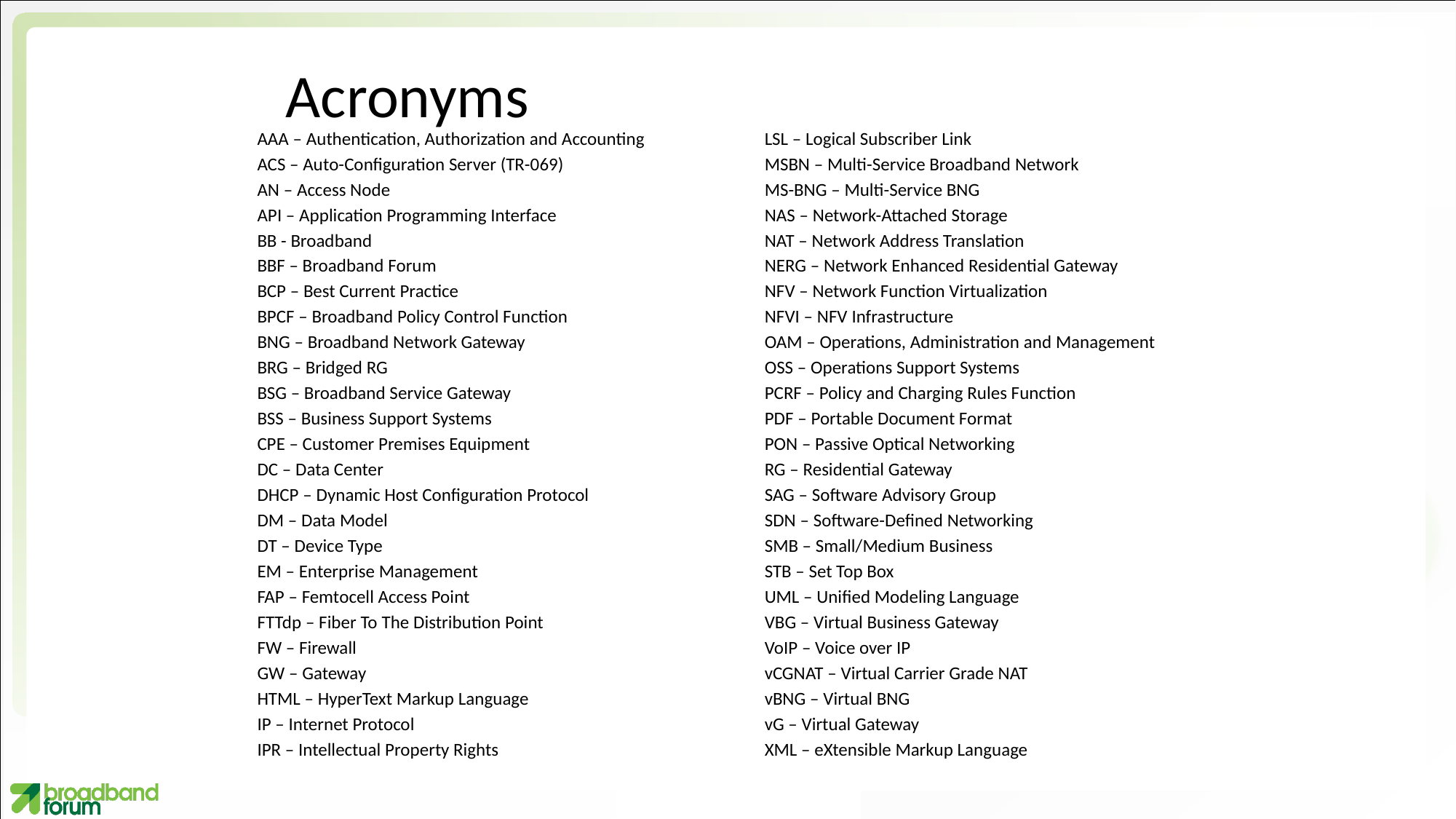

# Acronyms
AAA – Authentication, Authorization and Accounting
ACS – Auto-Configuration Server (TR-069)
AN – Access Node
API – Application Programming Interface
BB - Broadband
BBF – Broadband Forum
BCP – Best Current Practice
BPCF – Broadband Policy Control Function
BNG – Broadband Network Gateway
BRG – Bridged RG
BSG – Broadband Service Gateway
BSS – Business Support Systems
CPE – Customer Premises Equipment
DC – Data Center
DHCP – Dynamic Host Configuration Protocol
DM – Data Model
DT – Device Type
EM – Enterprise Management
FAP – Femtocell Access Point
FTTdp – Fiber To The Distribution Point
FW – Firewall
GW – Gateway
HTML – HyperText Markup Language
IP – Internet Protocol
IPR – Intellectual Property Rights

LSL – Logical Subscriber Link
MSBN – Multi-Service Broadband Network
MS-BNG – Multi-Service BNG
NAS – Network-Attached Storage
NAT – Network Address Translation
NERG – Network Enhanced Residential Gateway
NFV – Network Function Virtualization
NFVI – NFV Infrastructure
OAM – Operations, Administration and Management
OSS – Operations Support Systems
PCRF – Policy and Charging Rules Function
PDF – Portable Document Format
PON – Passive Optical Networking
RG – Residential Gateway
SAG – Software Advisory Group
SDN – Software-Defined Networking
SMB – Small/Medium Business
STB – Set Top Box
UML – Unified Modeling Language
VBG – Virtual Business Gateway
VoIP – Voice over IP
vCGNAT – Virtual Carrier Grade NAT
vBNG – Virtual BNG
vG – Virtual Gateway
XML – eXtensible Markup Language